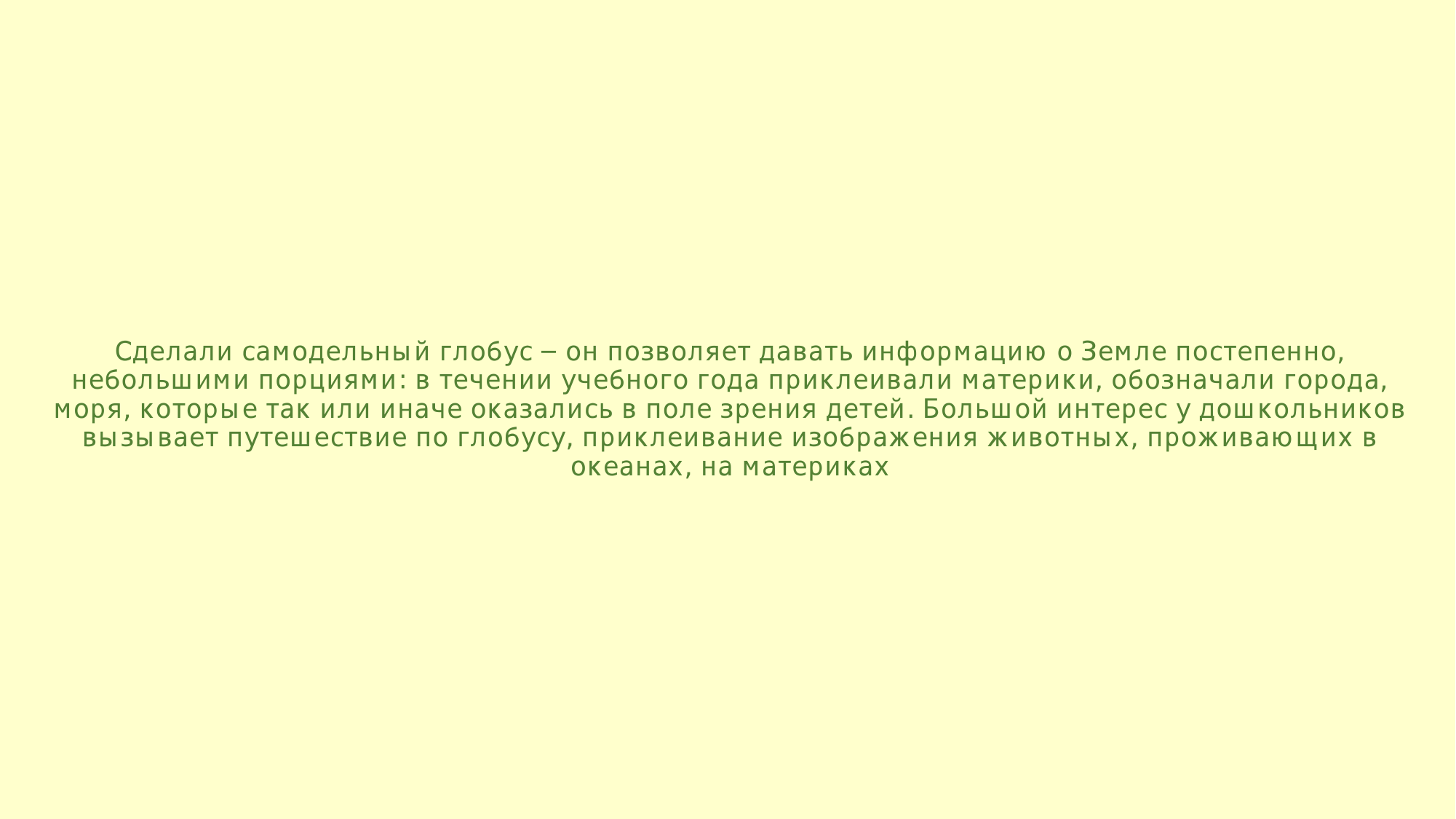

# Сделали самодельный глобус – он позволяет давать информацию о Земле постепенно, небольшими порциями: в течении учебного года приклеивали материки, обозначали города, моря, которые так или иначе оказались в поле зрения детей. Большой интерес у дошкольников вызывает путешествие по глобусу, приклеивание изображения животных, проживающих в океанах, на материках